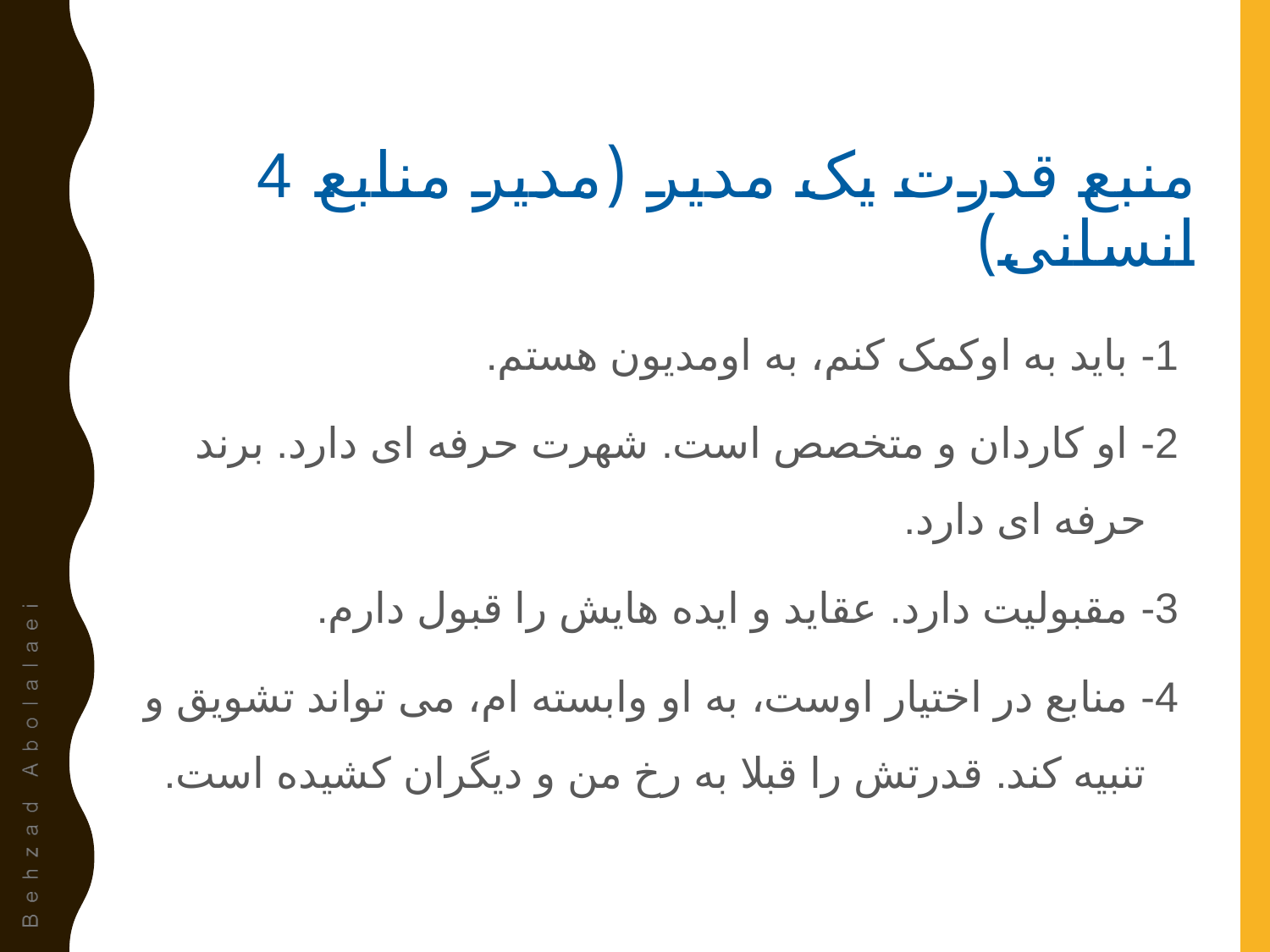

# 4 منبع قدرت یک مدیر (مدیر منابع انسانی)
1- باید به اوکمک کنم، به اومدیون هستم.
2- او کاردان و متخصص است. شهرت حرفه ای دارد. برند حرفه ای دارد.
3- مقبولیت دارد. عقاید و ایده هایش را قبول دارم.
4- منابع در اختیار اوست، به او وابسته ام، می تواند تشویق و تنبیه کند. قدرتش را قبلا به رخ من و دیگران کشیده است.